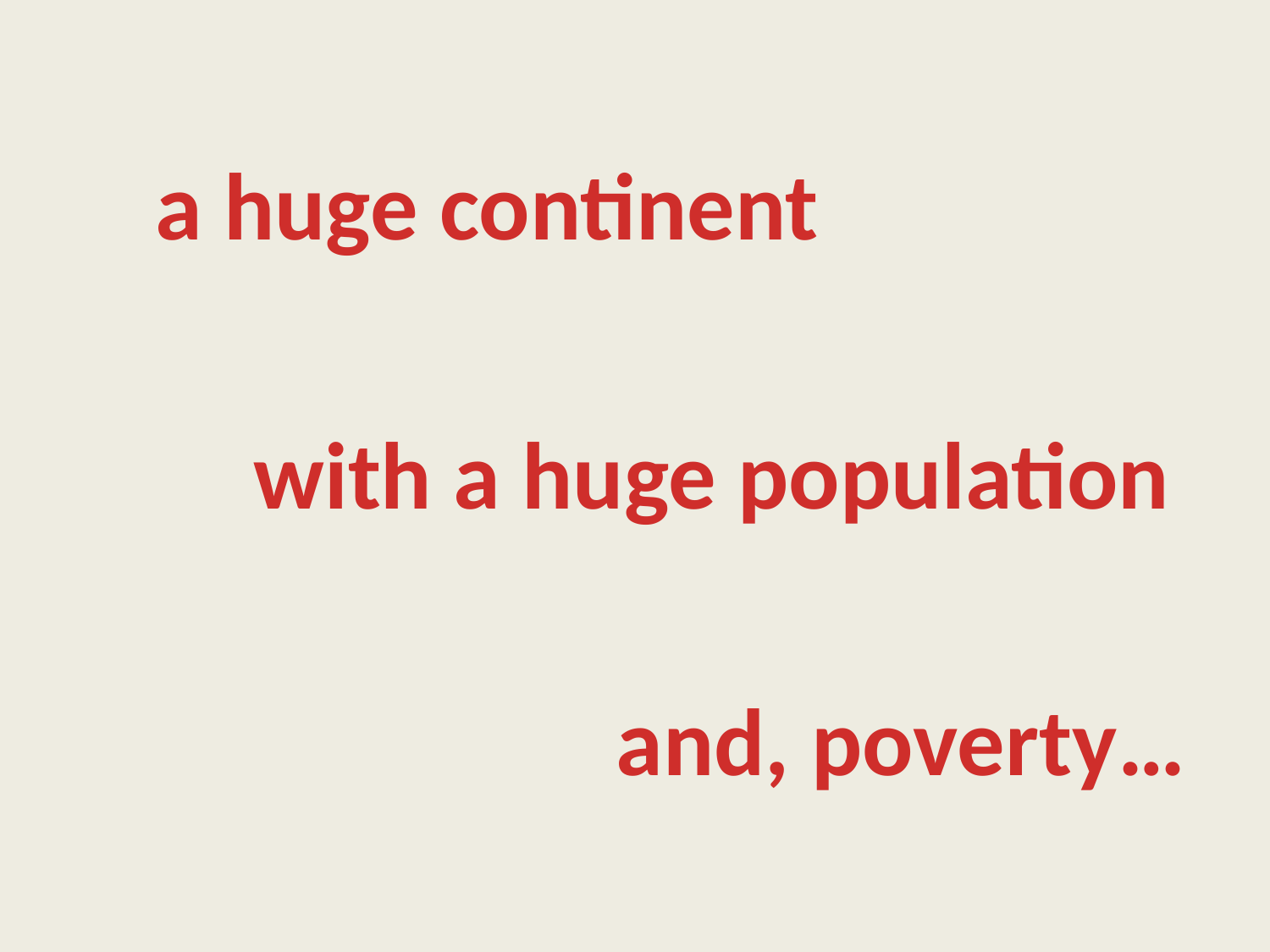

a huge continent
with a huge population
and, poverty…